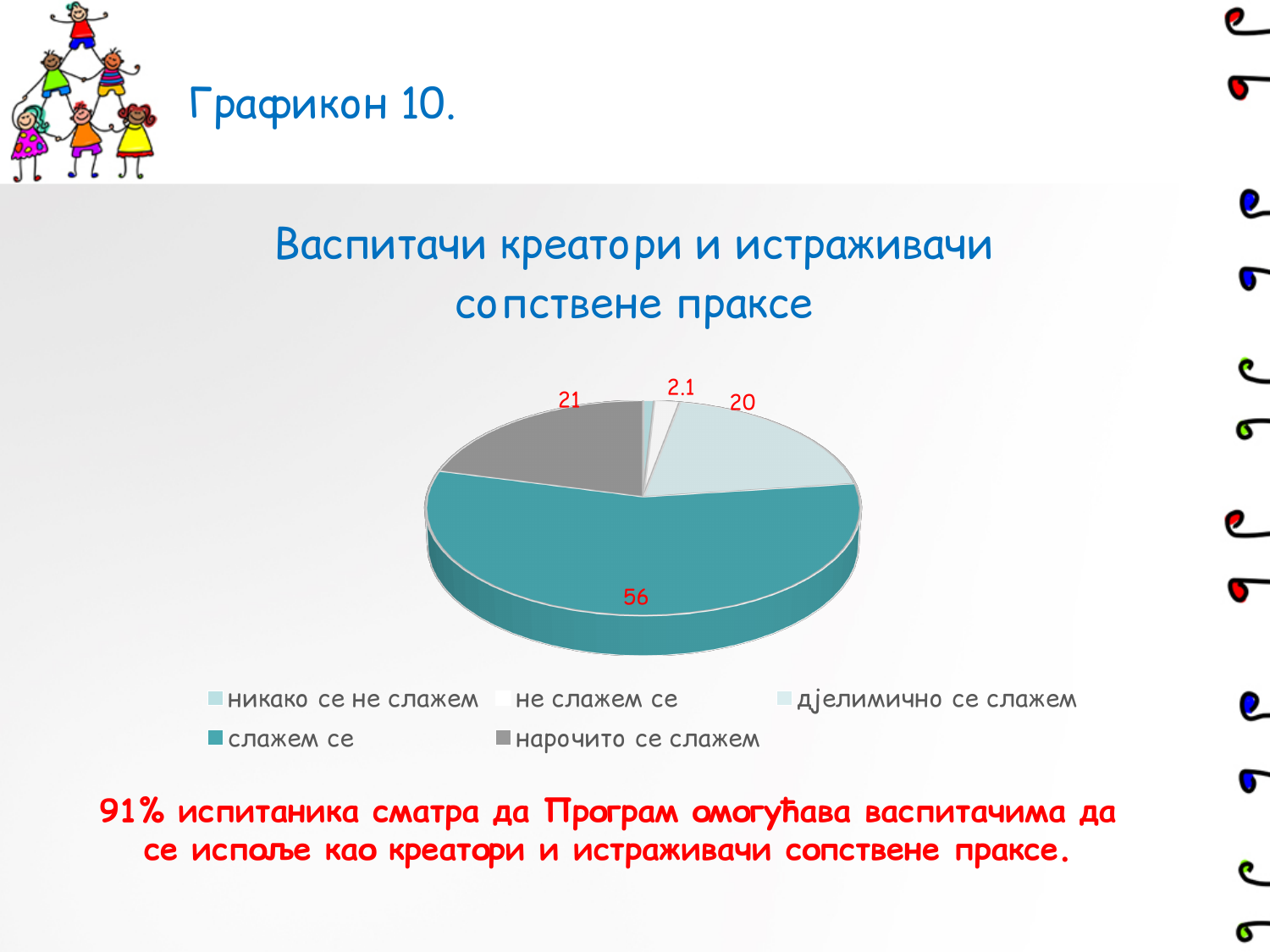

# Графикон 10.

[unsupported chart]

91% испитаника сматра да Програм омогућава васпитачима да се испоље као креатори и истраживачи сопствене праксе.